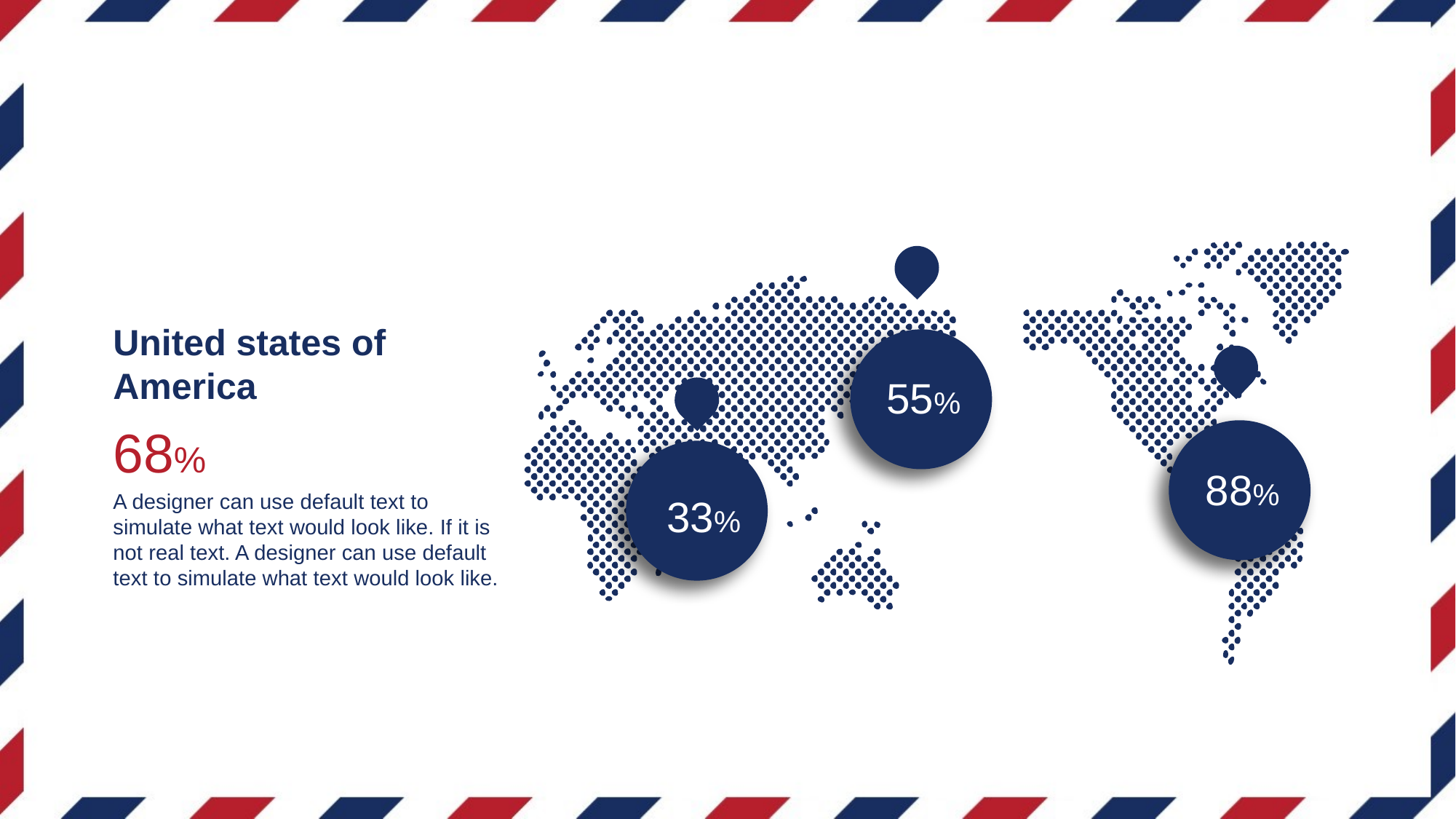

United states of America

55%

68%

88%
A designer can use default text to simulate what text would look like. If it is not real text. A designer can use default text to simulate what text would look like.
33%